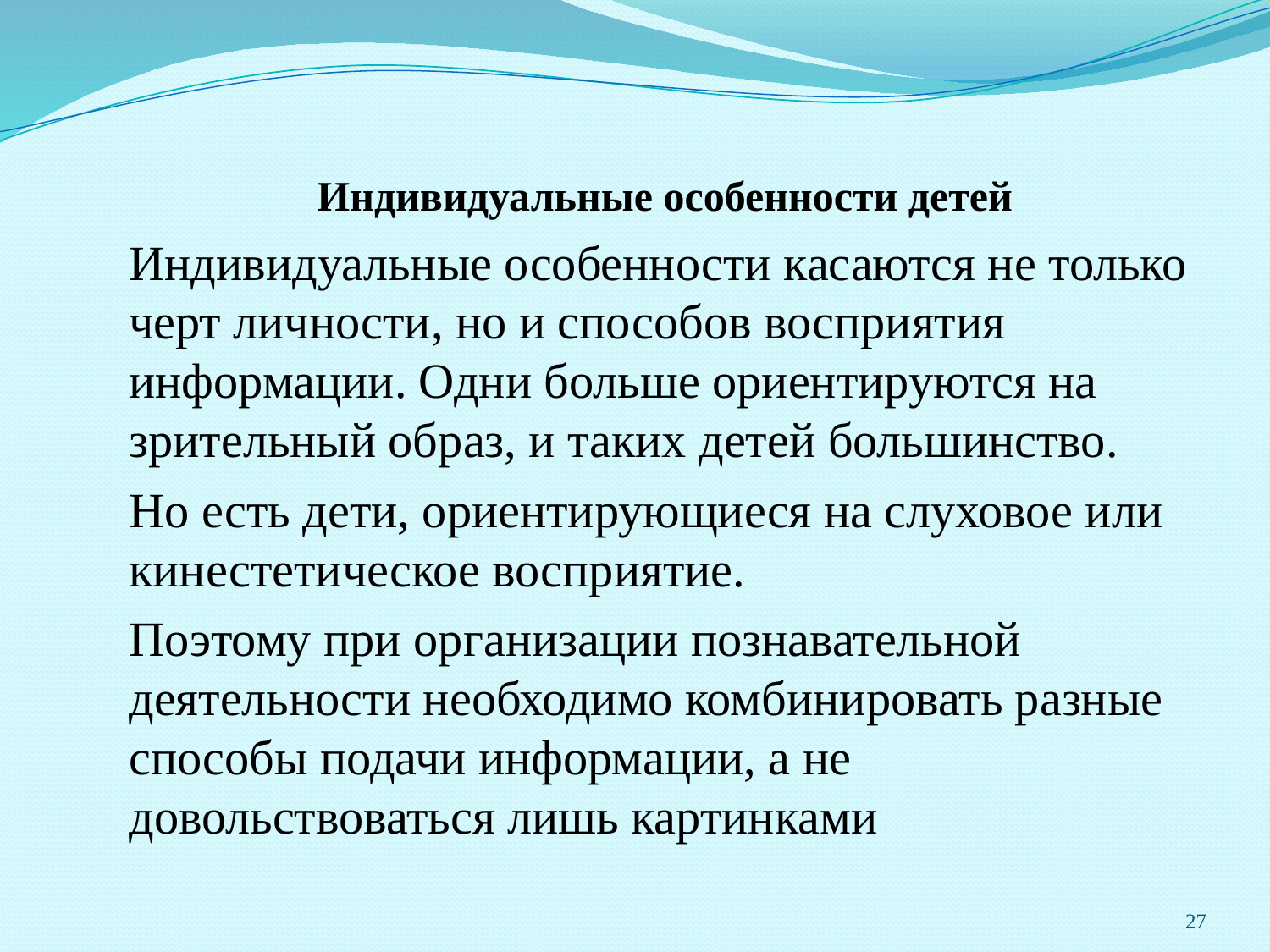

Индивидуальные особенности детей
Индивидуальные особенности касаются не только черт личности, но и способов восприятия информации. Одни больше ориентируются на зрительный образ, и таких детей большинство.
Но есть дети, ориентирующиеся на слуховое или кинестетическое восприятие.
Поэтому при организации познавательной деятельности необходимо комбинировать разные способы подачи информации, а не довольствоваться лишь картинками

27